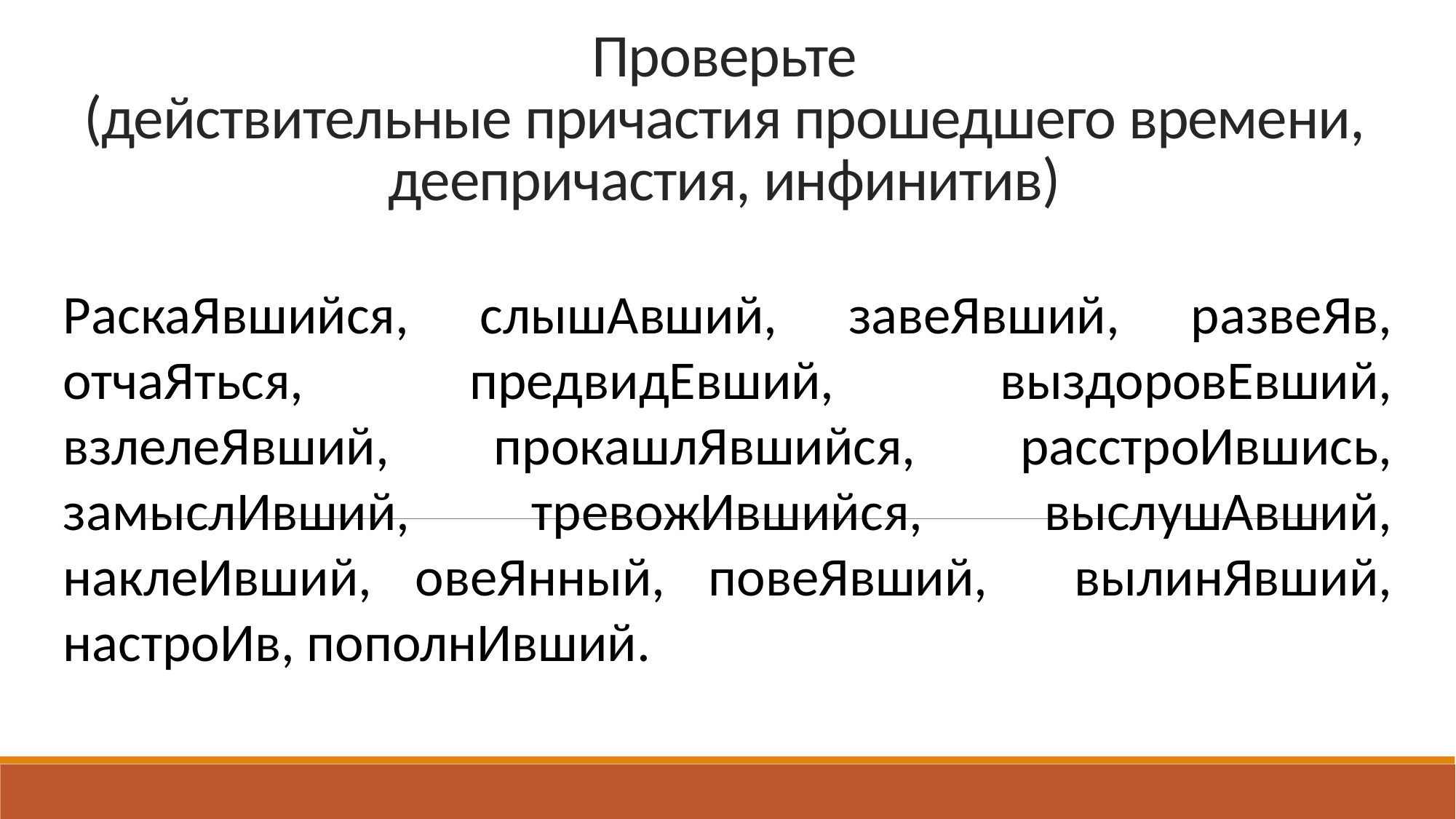

# Проверьте (действительные причастия прошедшего времени, деепричастия, инфинитив)

РаскаЯвшийся, слышАвший, завеЯвший, развеЯв, отчаЯться, предвидЕвший, выздоровЕвший, взлелеЯвший, прокашлЯвшийся, расстроИвшись, замыслИвший, тревожИвшийся, выслушАвший, наклеИвший, овеЯнный, повеЯвший,  вылинЯвший, настроИв, пополнИвший.